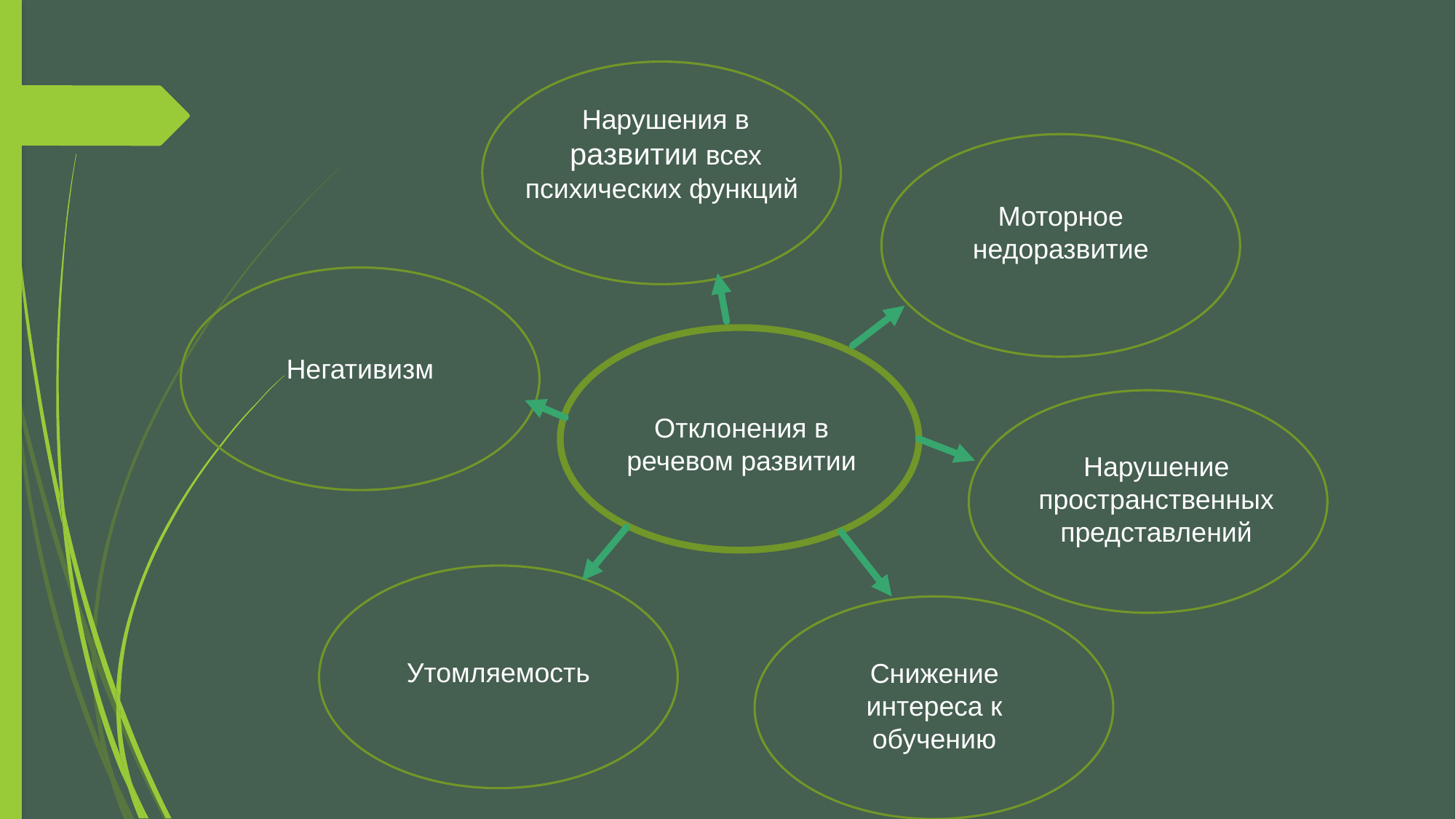

Нарушения в развитии всех психических функций

Моторное недоразвитие

Негативизм

Отклонения в речевом развитии
Нарушение пространственных представлений

Утомляемость
Снижение интереса к обучению